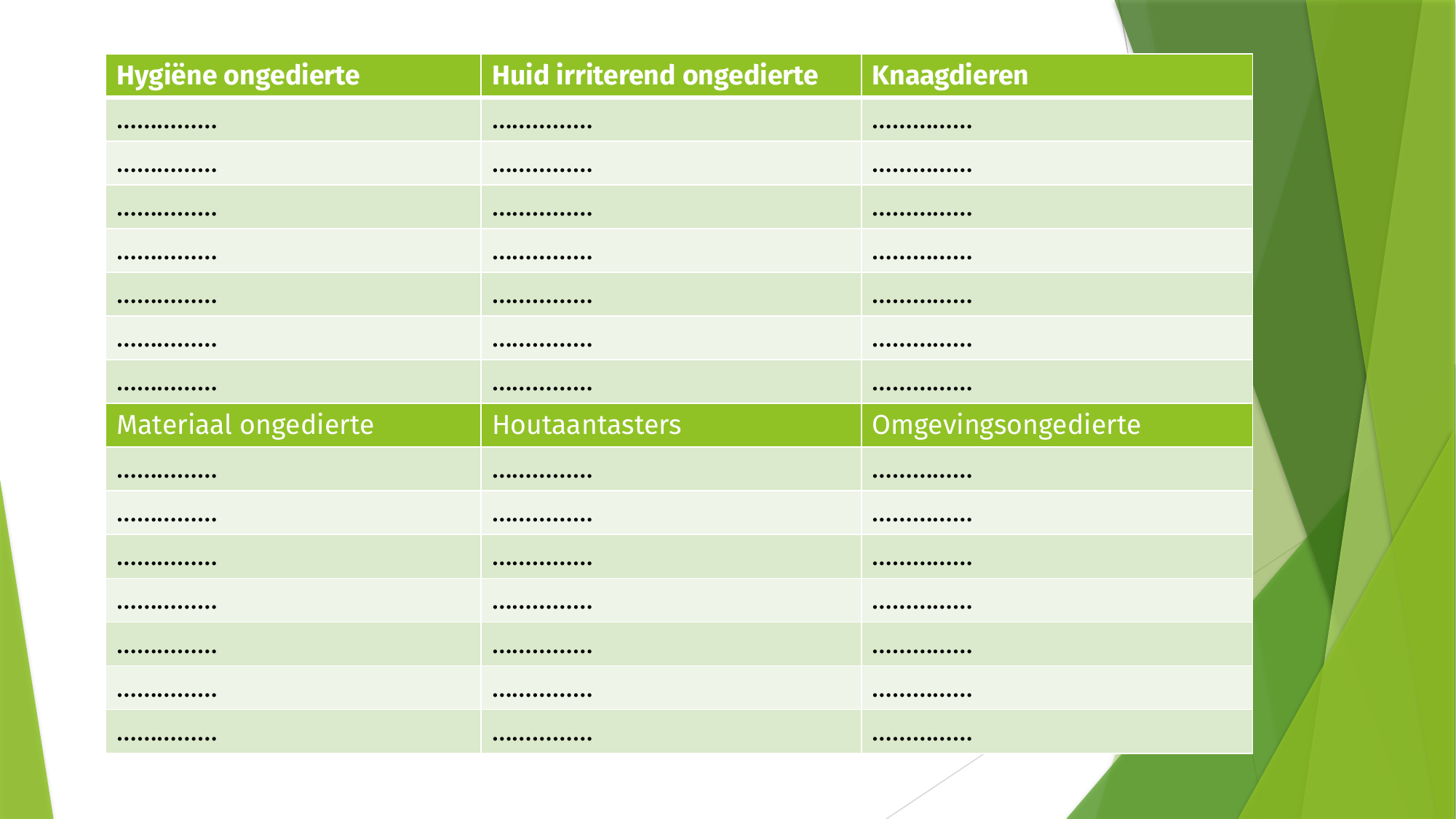

| Hygiëne ongedierte | Huid irriterend ongedierte | Knaagdieren |
| --- | --- | --- |
| …………… | …………… | …………… |
| …………… | …………… | …………… |
| …………… | …………… | …………… |
| …………… | …………… | …………… |
| …………… | …………… | …………… |
| …………… | …………… | …………… |
| …………… | …………… | …………… |
| Materiaal ongedierte | Houtaantasters | Omgevingsongedierte |
| …………… | …………… | …………… |
| …………… | …………… | …………… |
| …………… | …………… | …………… |
| …………… | …………… | …………… |
| …………… | …………… | …………… |
| …………… | …………… | …………… |
| …………… | …………… | …………… |